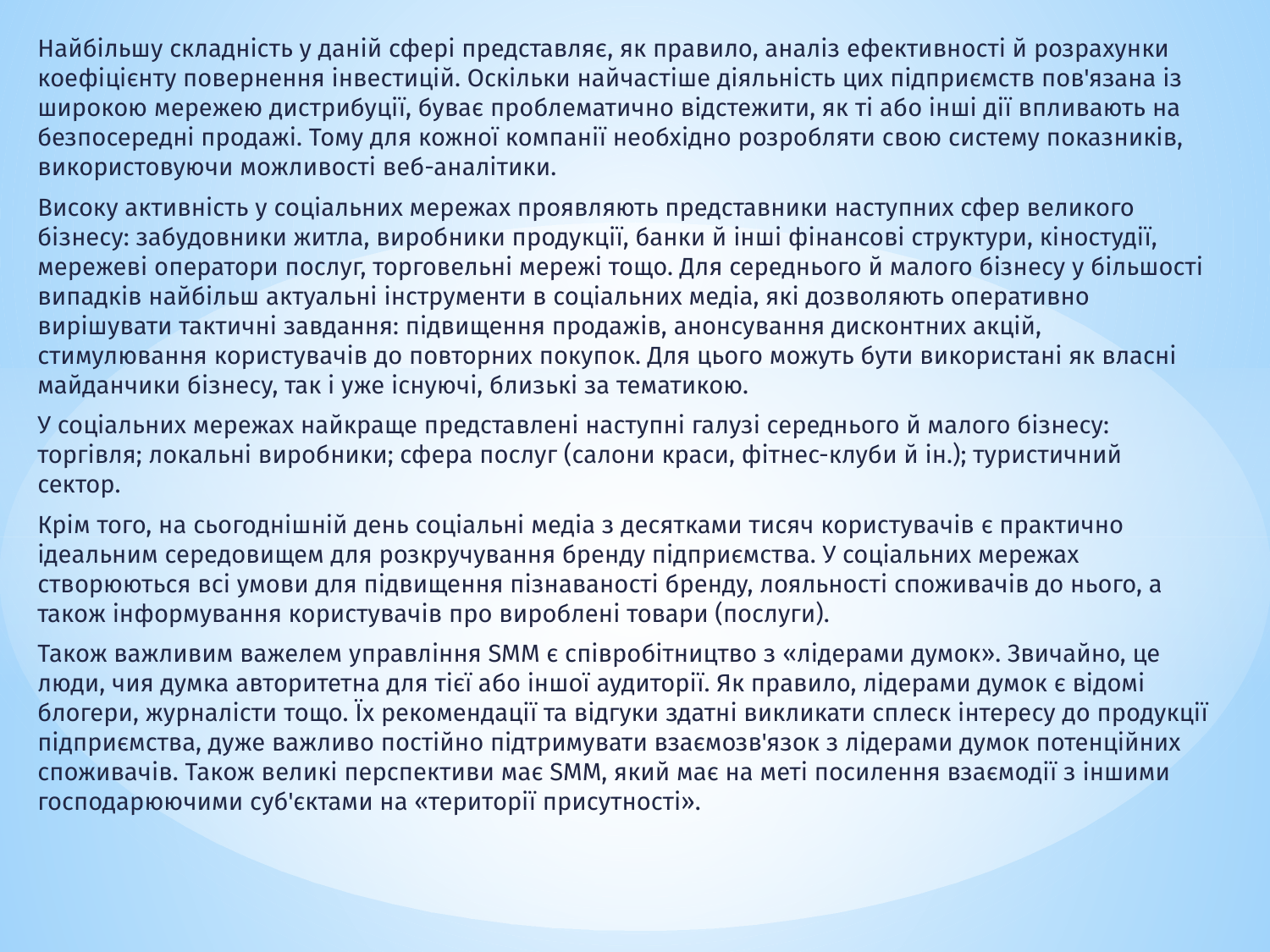

Найбільшу складність у даній сфері представляє, як правило, аналіз ефективності й розрахунки коефіцієнту повернення інвестицій. Оскільки найчастіше діяльність цих підприємств пов'язана із широкою мережею дистрибуції, буває проблематично відстежити, як ті або інші дії впливають на безпосередні продажі. Тому для кожної компанії необхідно розробляти свою систему показників, використовуючи можливості веб-аналітики.
Високу активність у соціальних мережах проявляють представники наступних сфер великого бізнесу: забудовники житла, виробники продукції, банки й інші фінансові структури, кіностудії, мережеві оператори послуг, торговельні мережі тощо. Для середнього й малого бізнесу у більшості випадків найбільш актуальні інструменти в соціальних медіа, які дозволяють оперативно вирішувати тактичні завдання: підвищення продажів, анонсування дисконтних акцій, стимулювання користувачів до повторних покупок. Для цього можуть бути використані як власні майданчики бізнесу, так і уже існуючі, близькі за тематикою.
У соціальних мережах найкраще представлені наступні галузі середнього й малого бізнесу: торгівля; локальні виробники; сфера послуг (салони краси, фітнес-клуби й ін.); туристичний сектор.
Крім того, на сьогоднішній день соціальні медіа з десятками тисяч користувачів є практично ідеальним середовищем для розкручування бренду підприємства. У соціальних мережах створюються всі умови для підвищення пізнаваності бренду, лояльності споживачів до нього, а також інформування користувачів про вироблені товари (послуги).
Також важливим важелем управління SMM є співробітництво з «лідерами думок». Звичайно, це люди, чия думка авторитетна для тієї або іншої аудиторії. Як правило, лідерами думок є відомі блогери, журналісти тощо. Їх рекомендації та відгуки здатні викликати сплеск інтересу до продукції підприємства, дуже важливо постійно підтримувати взаємозв'язок з лідерами думок потенційних споживачів. Також великі перспективи має SMM, який має на меті посилення взаємодії з іншими господарюючими суб'єктами на «території присутності».